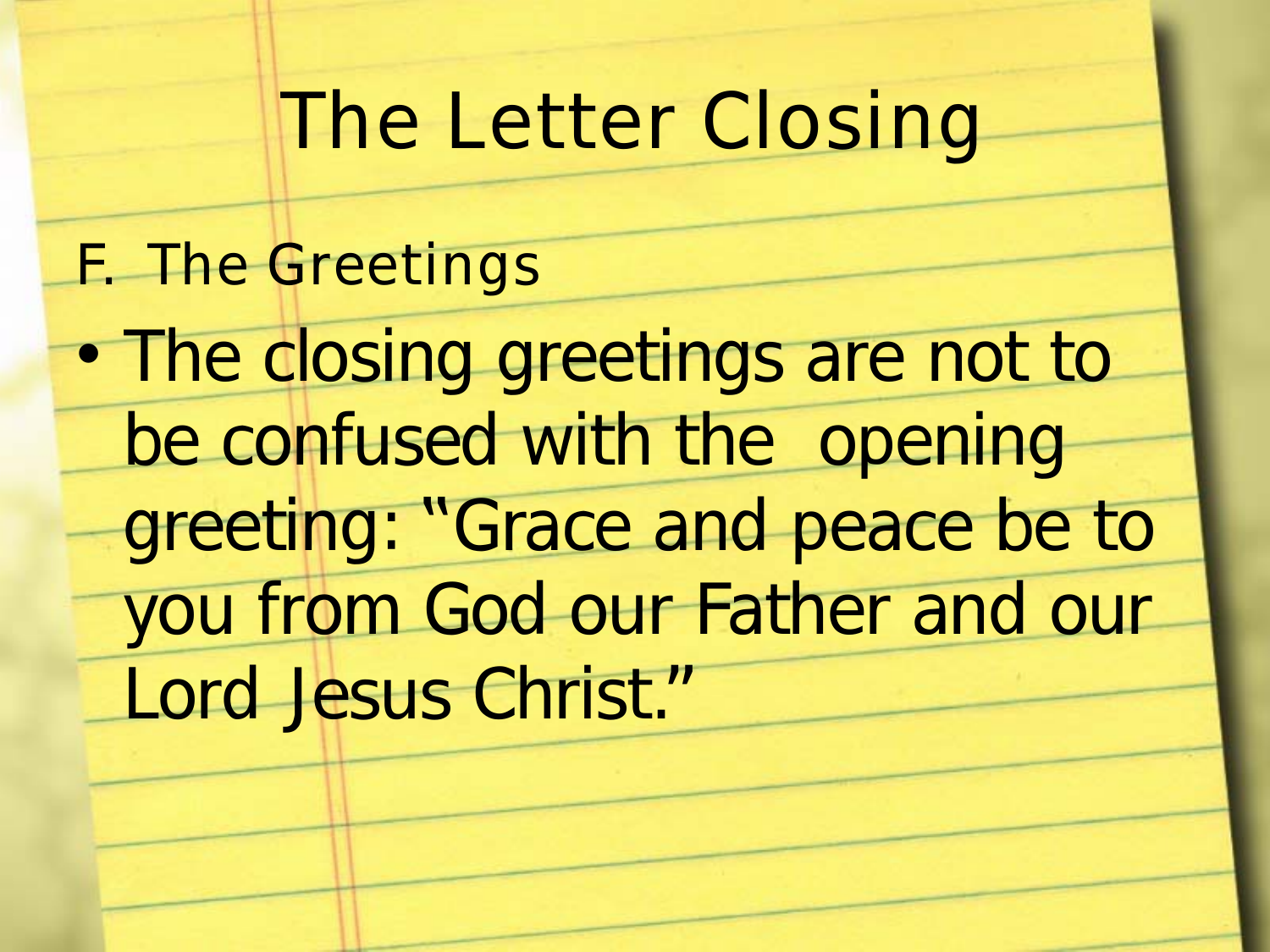

# The Letter Closing
The Greetings
The closing greetings are not to be confused with the  opening greeting: “Grace and peace be to you from God our Father and our Lord Jesus Christ.”